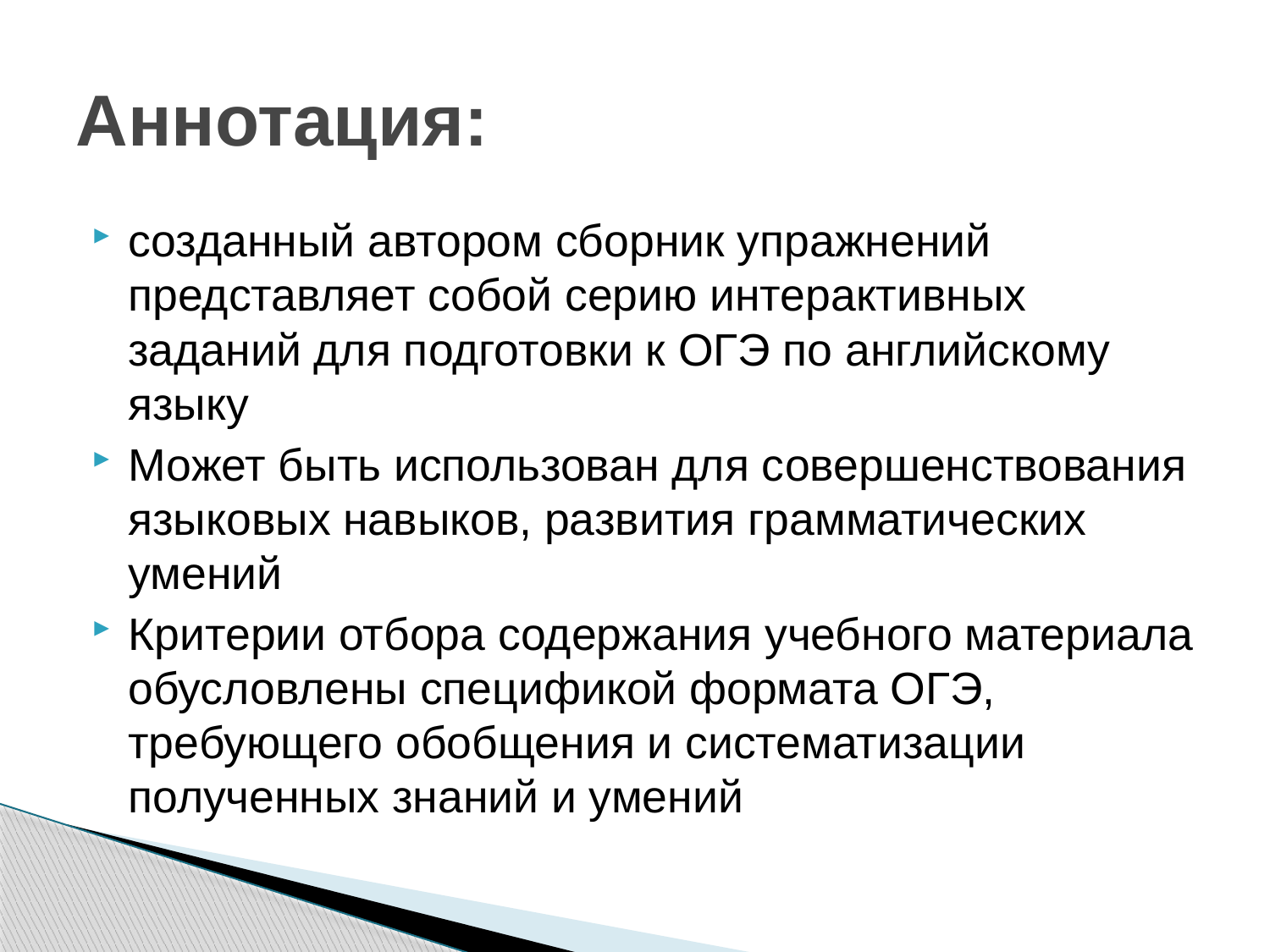

# Аннотация:
созданный автором сборник упражнений представляет собой серию интерактивных заданий для подготовки к ОГЭ по английскому языку
Может быть использован для совершенствования языковых навыков, развития грамматических умений
Критерии отбора содержания учебного материала обусловлены спецификой формата ОГЭ, требующего обобщения и систематизации полученных знаний и умений